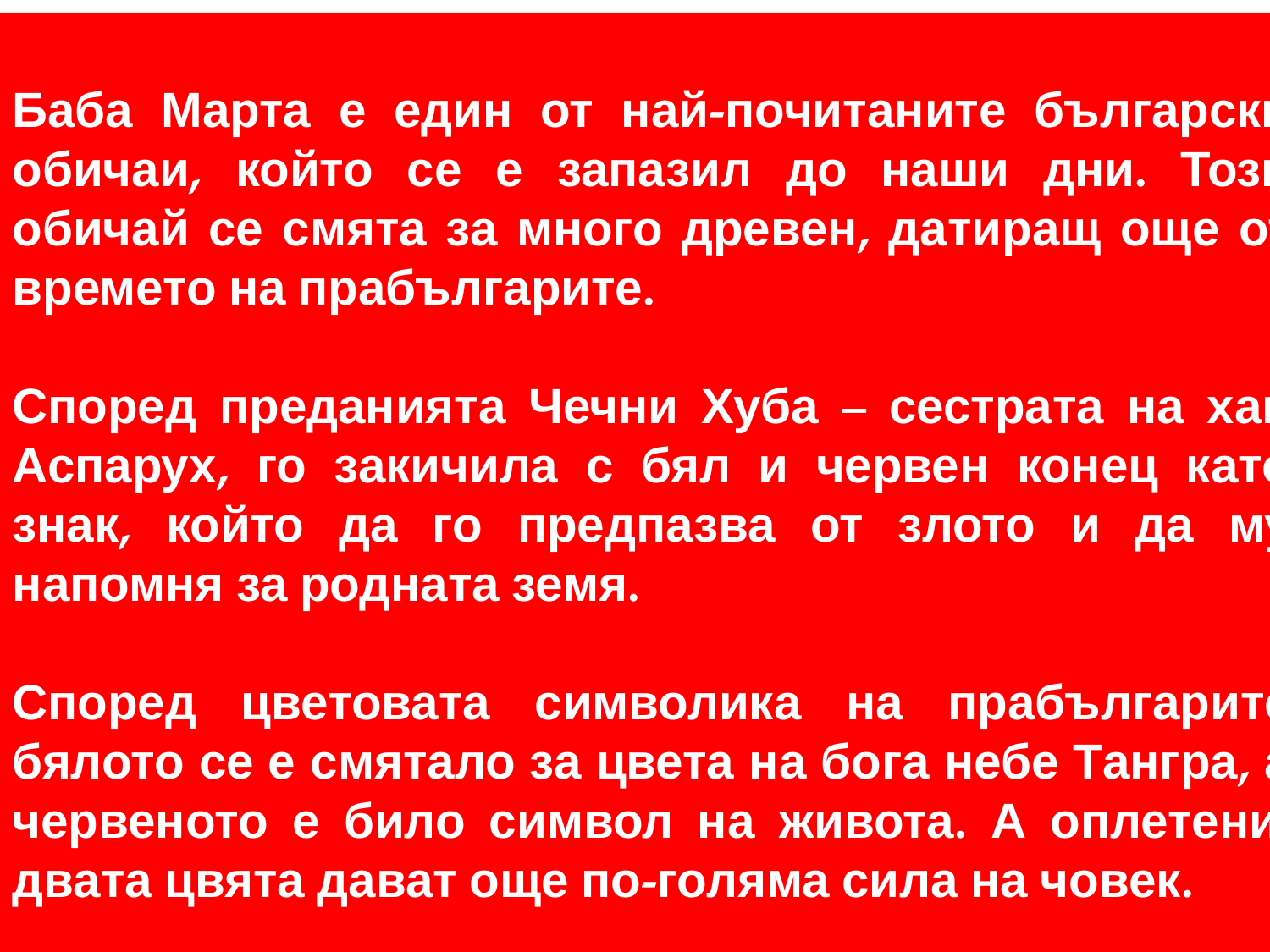

Баба Марта е един от най-почитаните български обичаи, който се е запазил до наши дни. Този обичай се смята за много древен, датиращ още от времето на прабългарите.

Според преданията Чечни Хуба – сестрата на хан Аспарух, го закичила с бял и червен конец като знак, който да го предпазва от злото и да му напомня за родната земя.

Според цветовата символика на прабългарите бялото се е смятало за цвета на бога небе Тангра, а червеното е било символ на живота. А оплетени, двата цвята дават още по-голяма сила на човек.